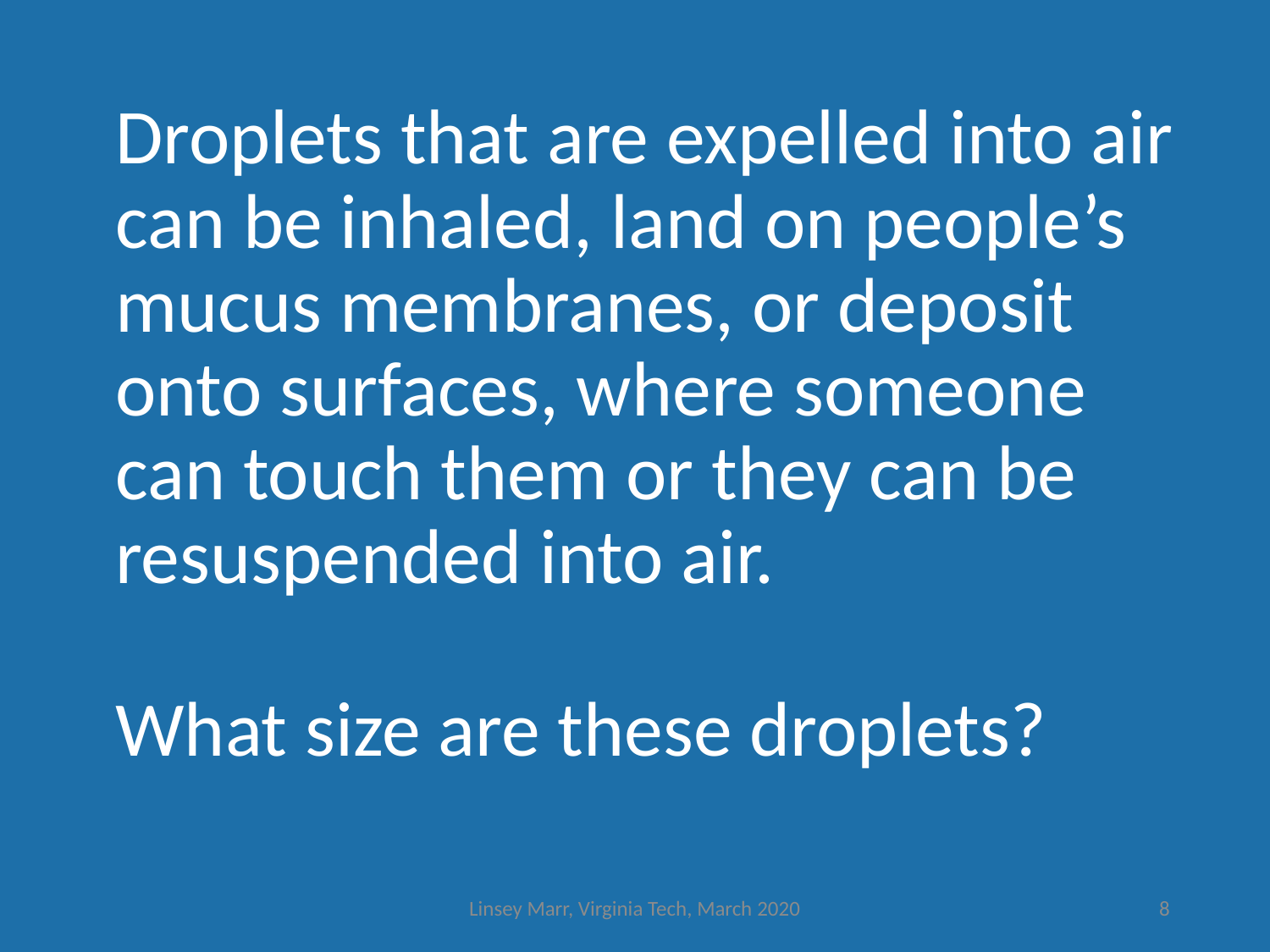

Droplets that are expelled into air can be inhaled, land on people’s mucus membranes, or deposit onto surfaces, where someone can touch them or they can be resuspended into air.
What size are these droplets?
Linsey Marr, Virginia Tech, March 2020
8